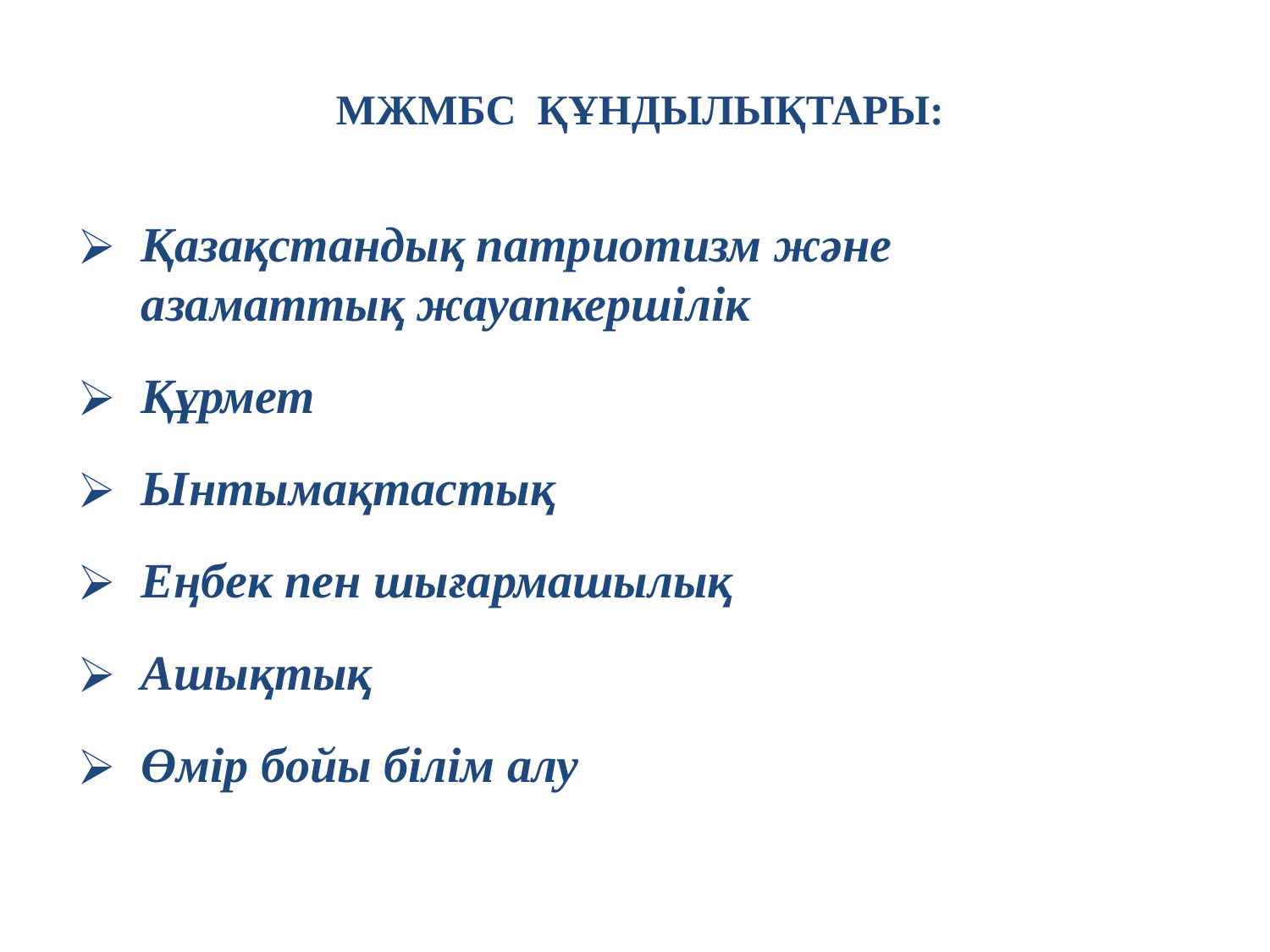

МЖМБС  ҚҰНДЫЛЫҚТАРЫ:
Қазақстандық патриотизм және азаматтық жауапкершілік
Құрмет
Ынтымақтастық
Еңбек пен шығармашылық
Ашықтық
Өмір бойы білім алу